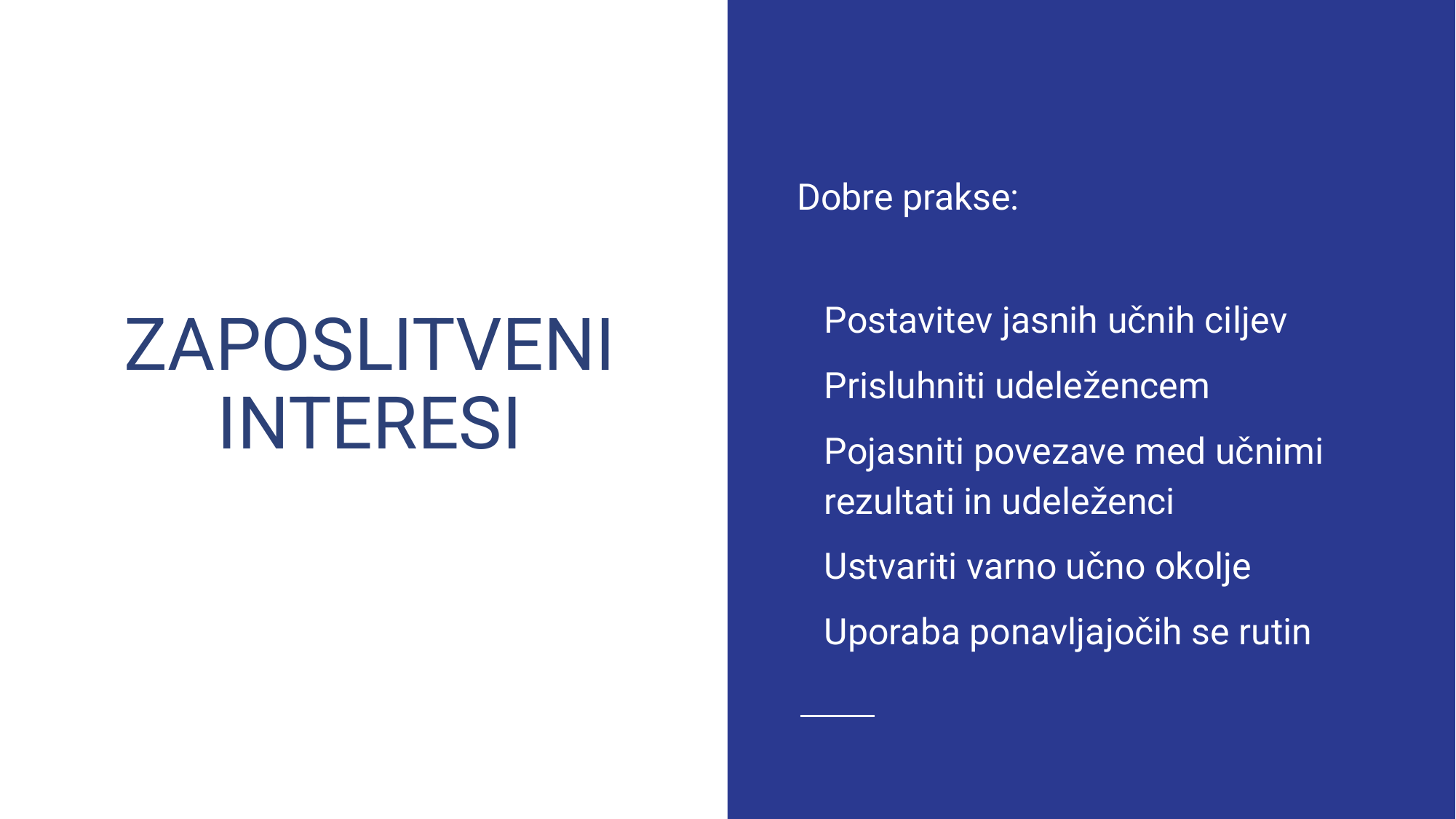

Dobre prakse:

Postavitev jasnih učnih ciljev
Prisluhniti udeležencem
Pojasniti povezave med učnimi rezultati in udeleženci
Ustvariti varno učno okolje
Uporaba ponavljajočih se rutin
# ZAPOSLITVENI INTERESI